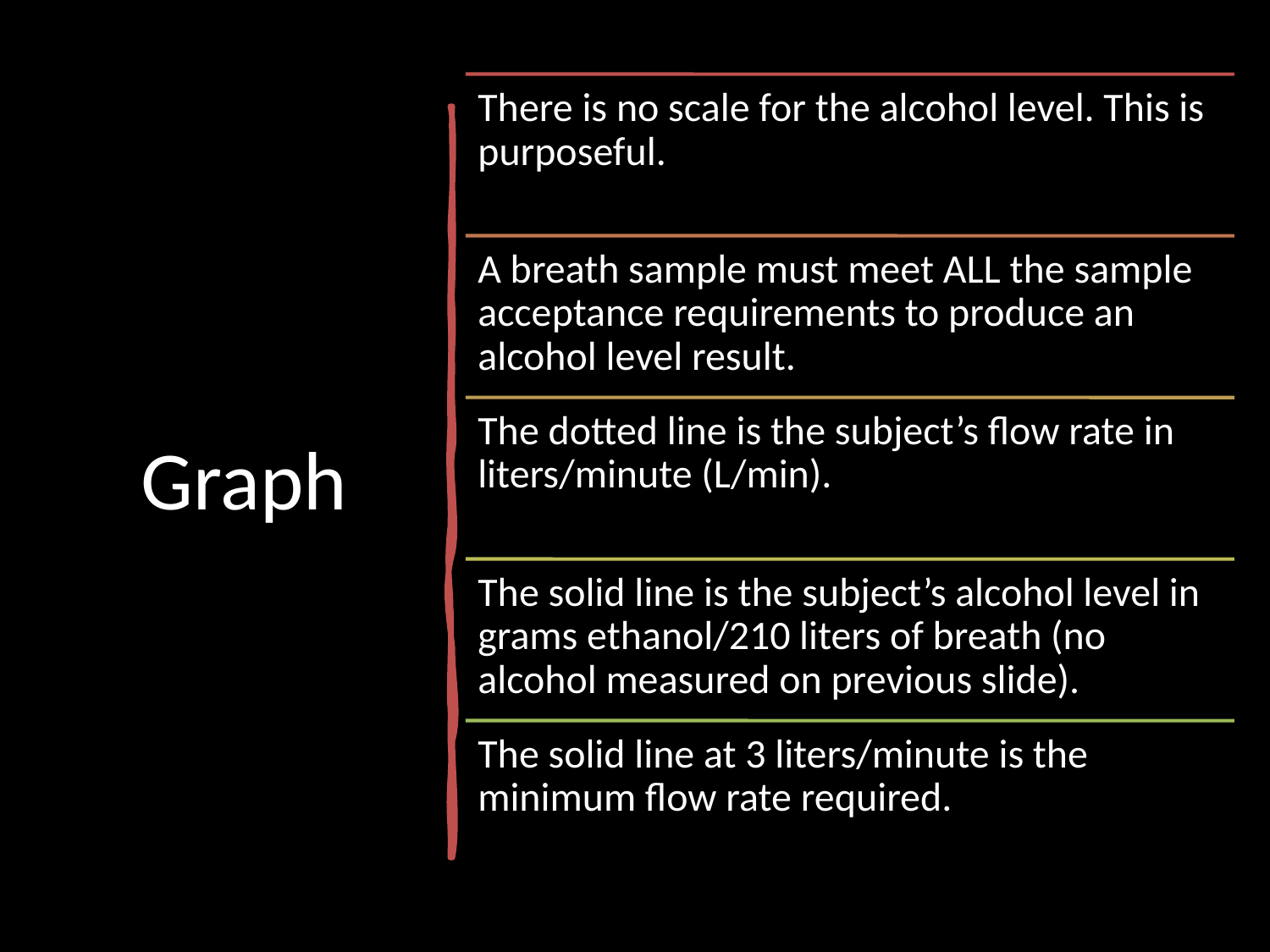

There is no scale for the alcohol level. This is purposeful.
A breath sample must meet ALL the sample acceptance requirements to produce an alcohol level result.
The dotted line is the subject’s flow rate in liters/minute (L/min).
The solid line is the subject’s alcohol level in grams ethanol/210 liters of breath (no alcohol measured on previous slide).
The solid line at 3 liters/minute is the minimum flow rate required.
# Graph

Approved and Issued: 2025.10.01